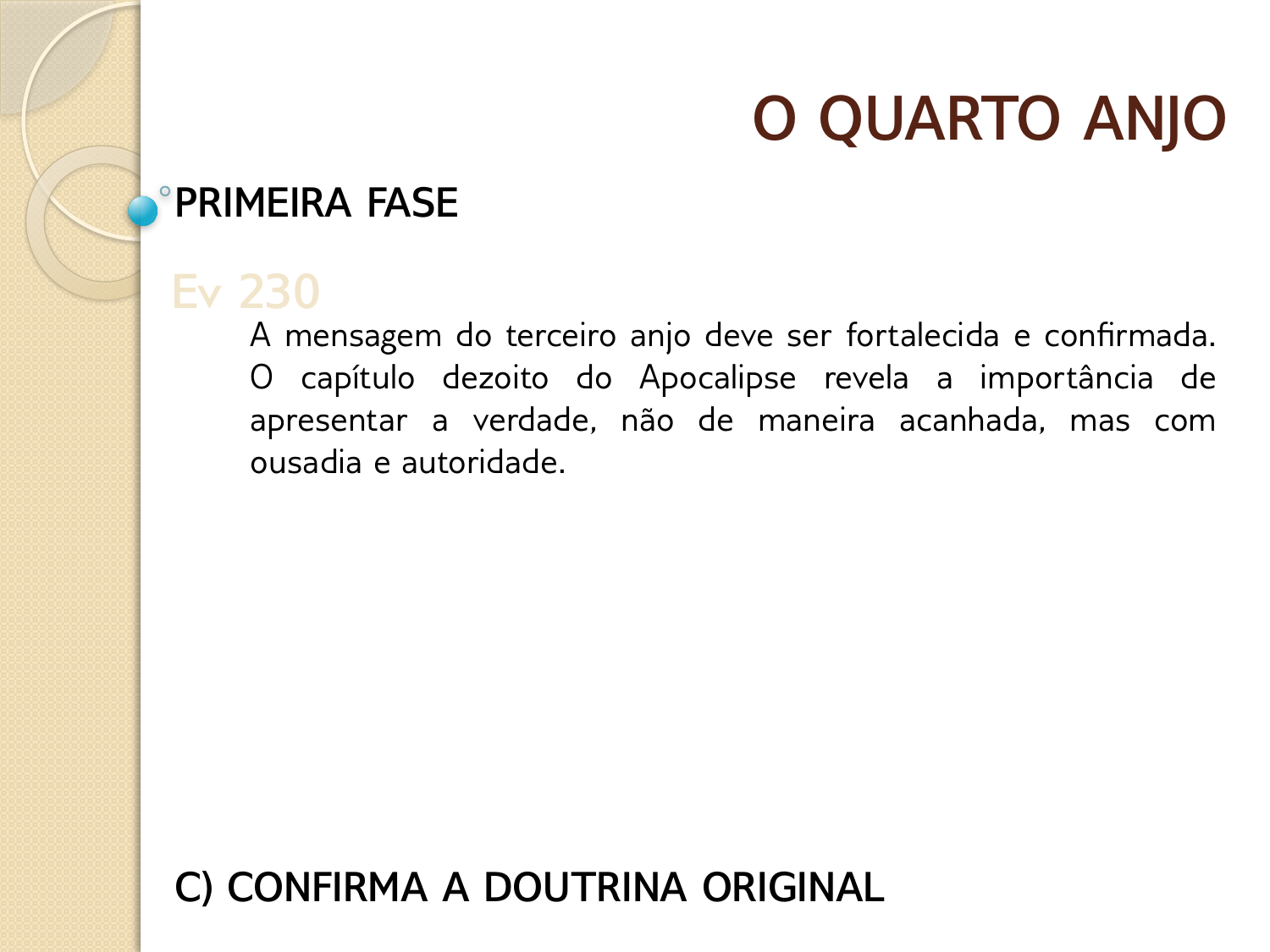

O QUARTO ANJO
PRIMEIRA FASE
Ev 230
A mensagem do terceiro anjo deve ser fortalecida e confirmada. O capítulo dezoito do Apocalipse revela a importância de apresentar a verdade, não de maneira acanhada, mas com ousadia e autoridade.
C) CONFIRMA A DOUTRINA ORIGINAL